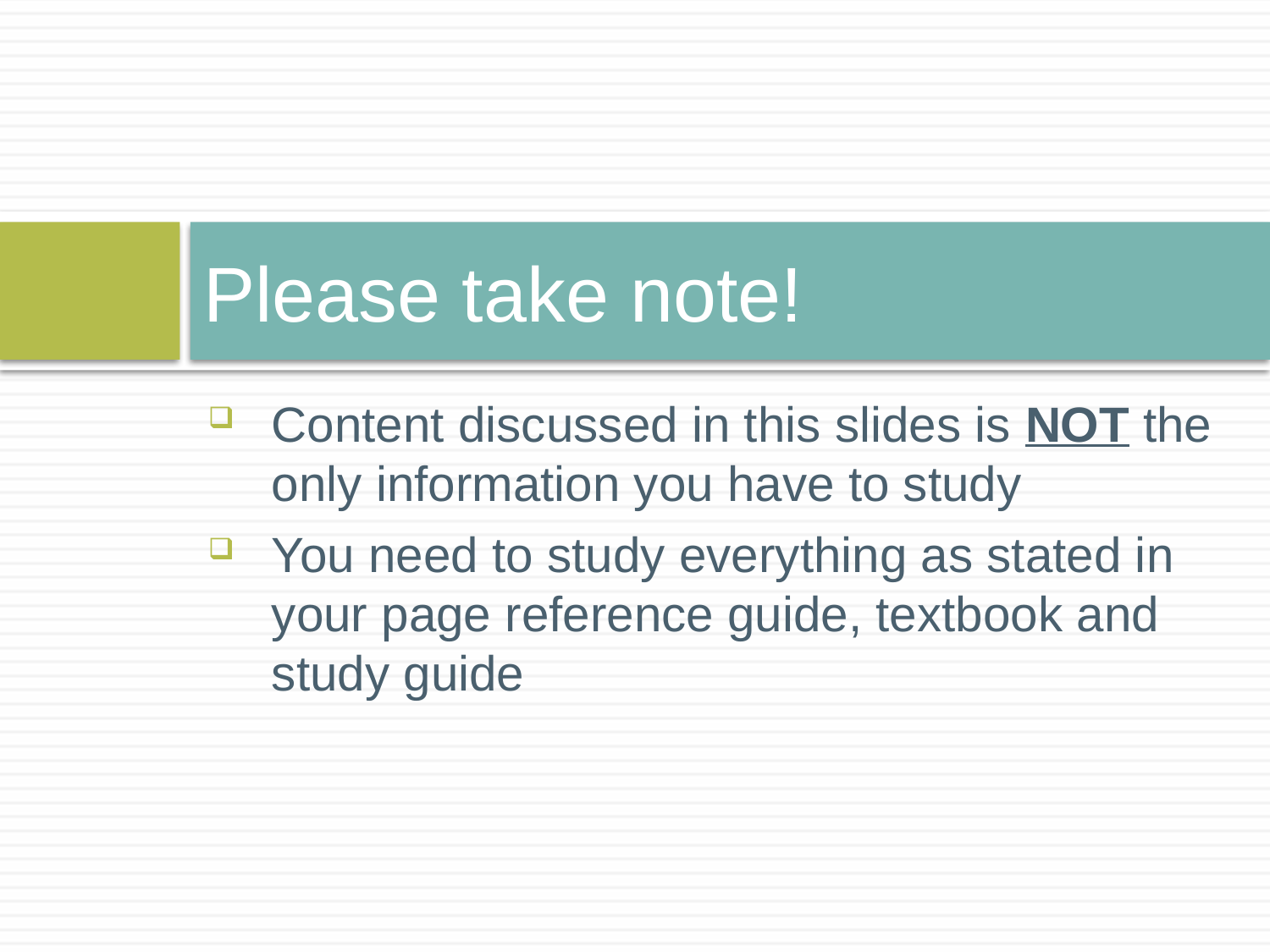

# Please take note!
Content discussed in this slides is NOT the only information you have to study
You need to study everything as stated in your page reference guide, textbook and study guide